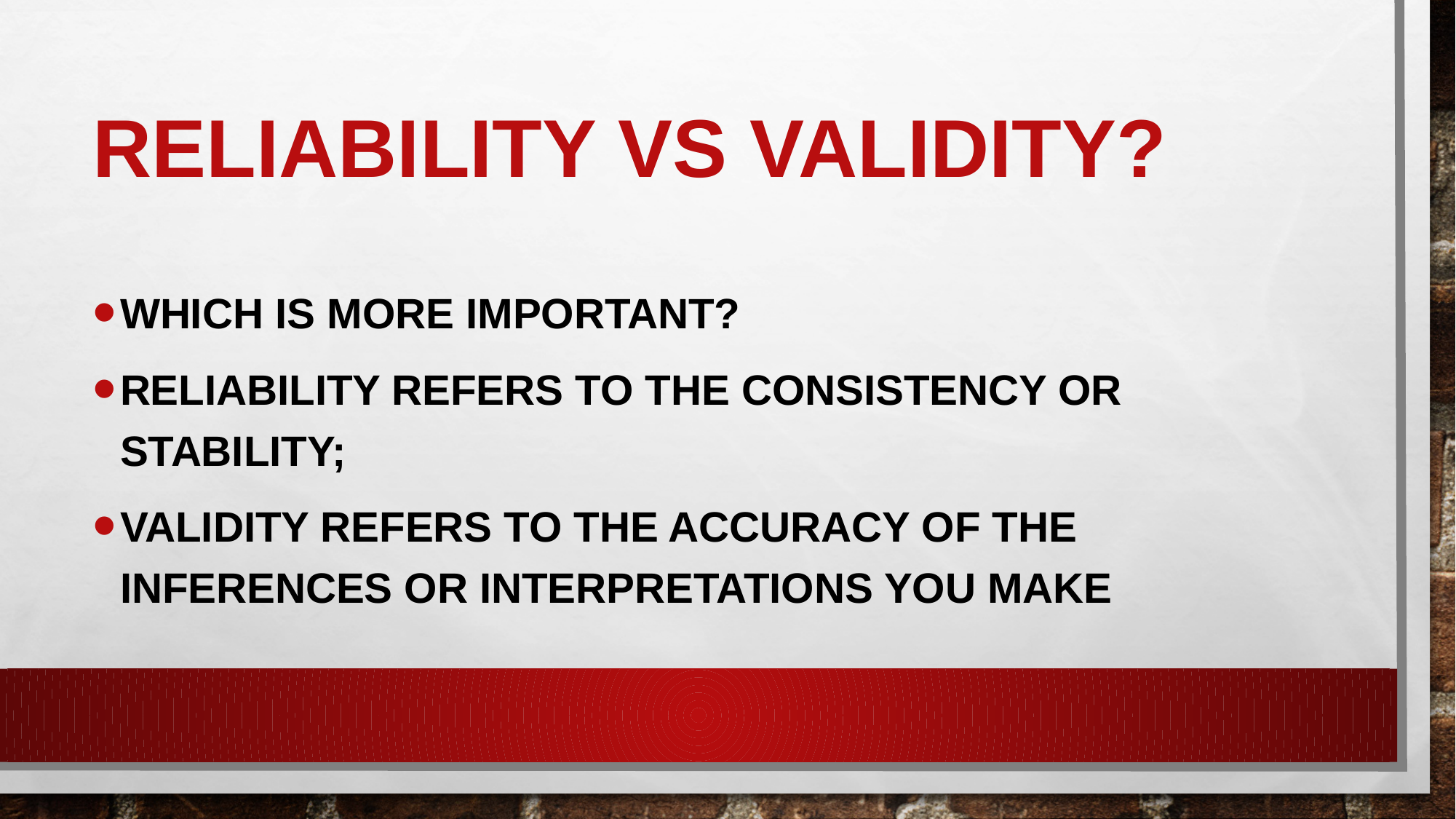

# reliability vs validity?
Which is more important?
Reliability refers to the consistency or stability;
validity refers to the accuracy of the inferences or interpretations you make